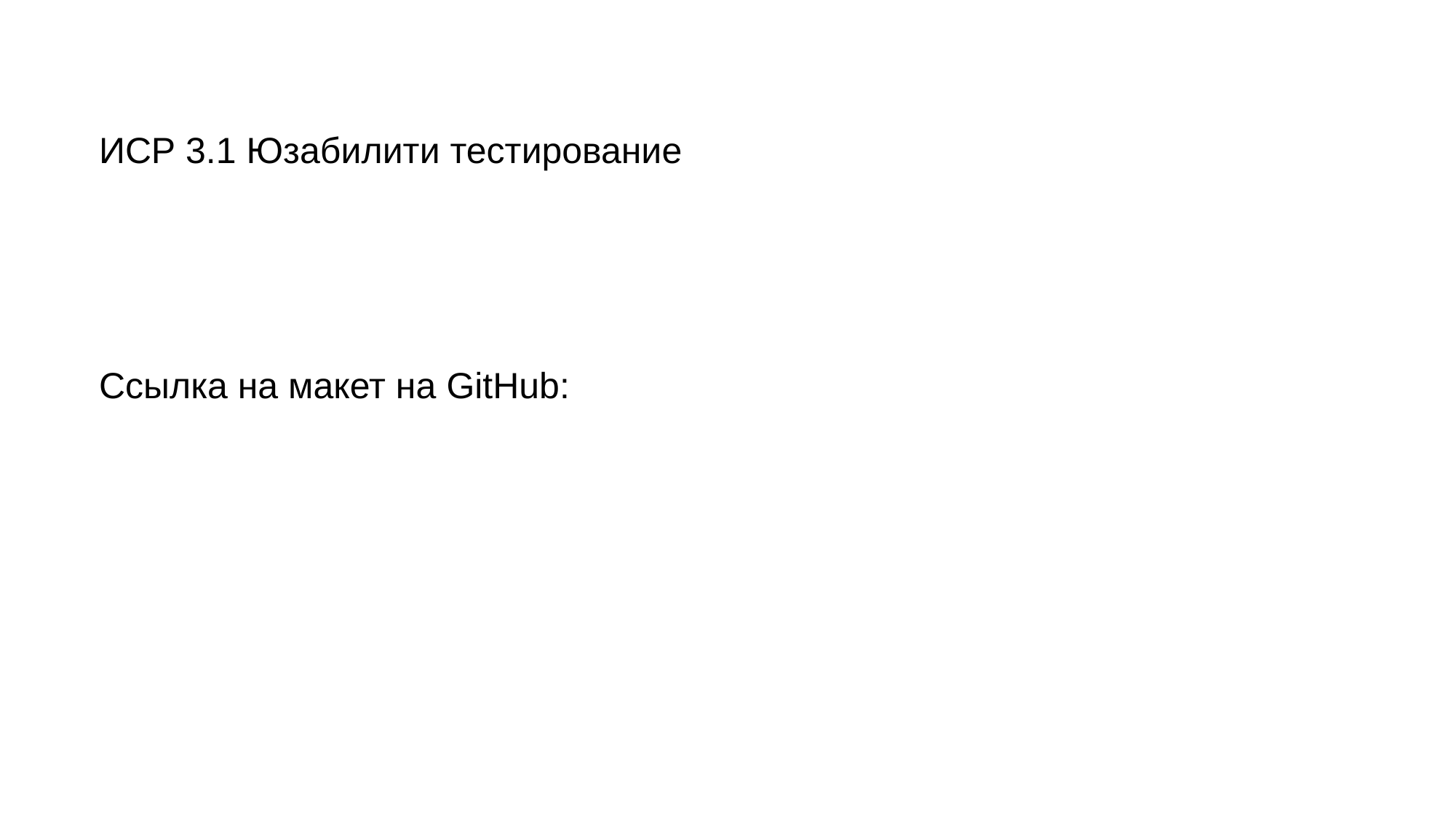

ИСР 3.1 Юзабилити тестирование
Ссылка на макет на GitHub: